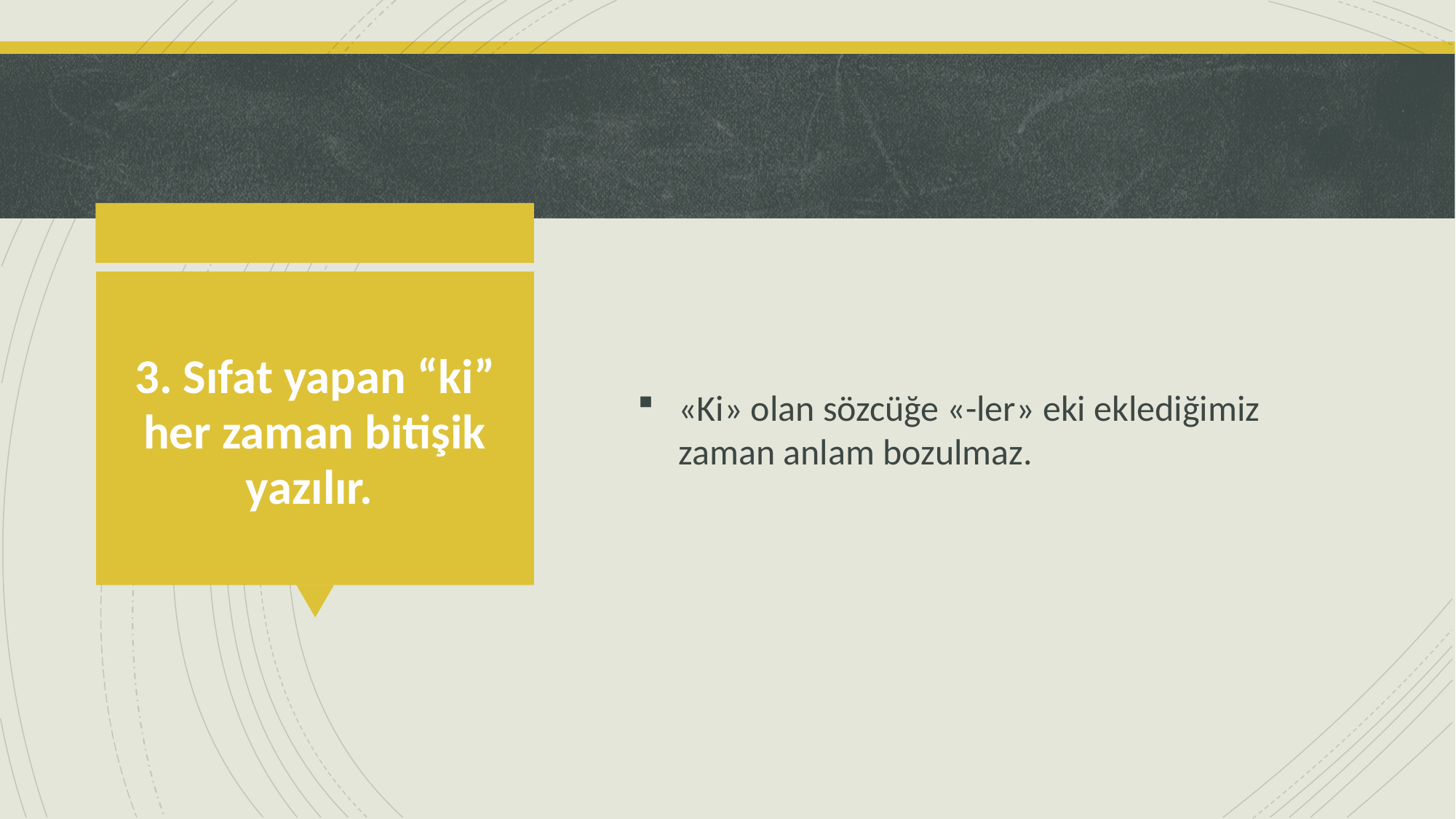

# 3. Sıfat yapan “ki” her zaman bitişik yazılır.
«Ki» olan sözcüğe «-ler» eki eklediğimiz zaman anlam bozulmaz.